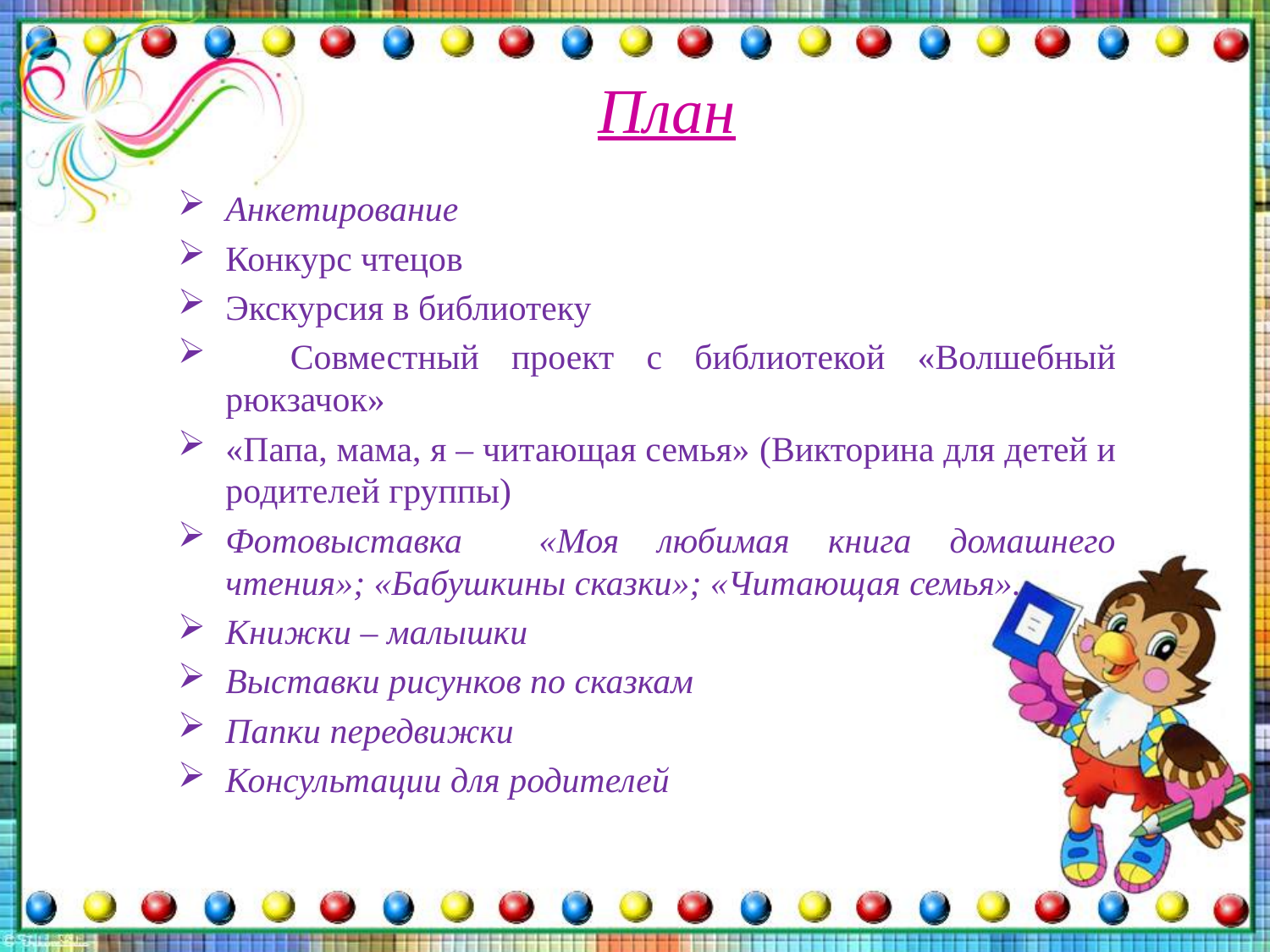

План
Анкетирование
Конкурс чтецов
Экскурсия в библиотеку
  Совместный проект с библиотекой «Волшебный рюкзачок»
«Папа, мама, я – читающая семья» (Викторина для детей и родителей группы)
Фотовыставка  «Моя любимая книга домашнего чтения»; «Бабушкины сказки»; «Читающая семья».
Книжки – малышки
Выставки рисунков по сказкам
Папки передвижки
Консультации для родителей